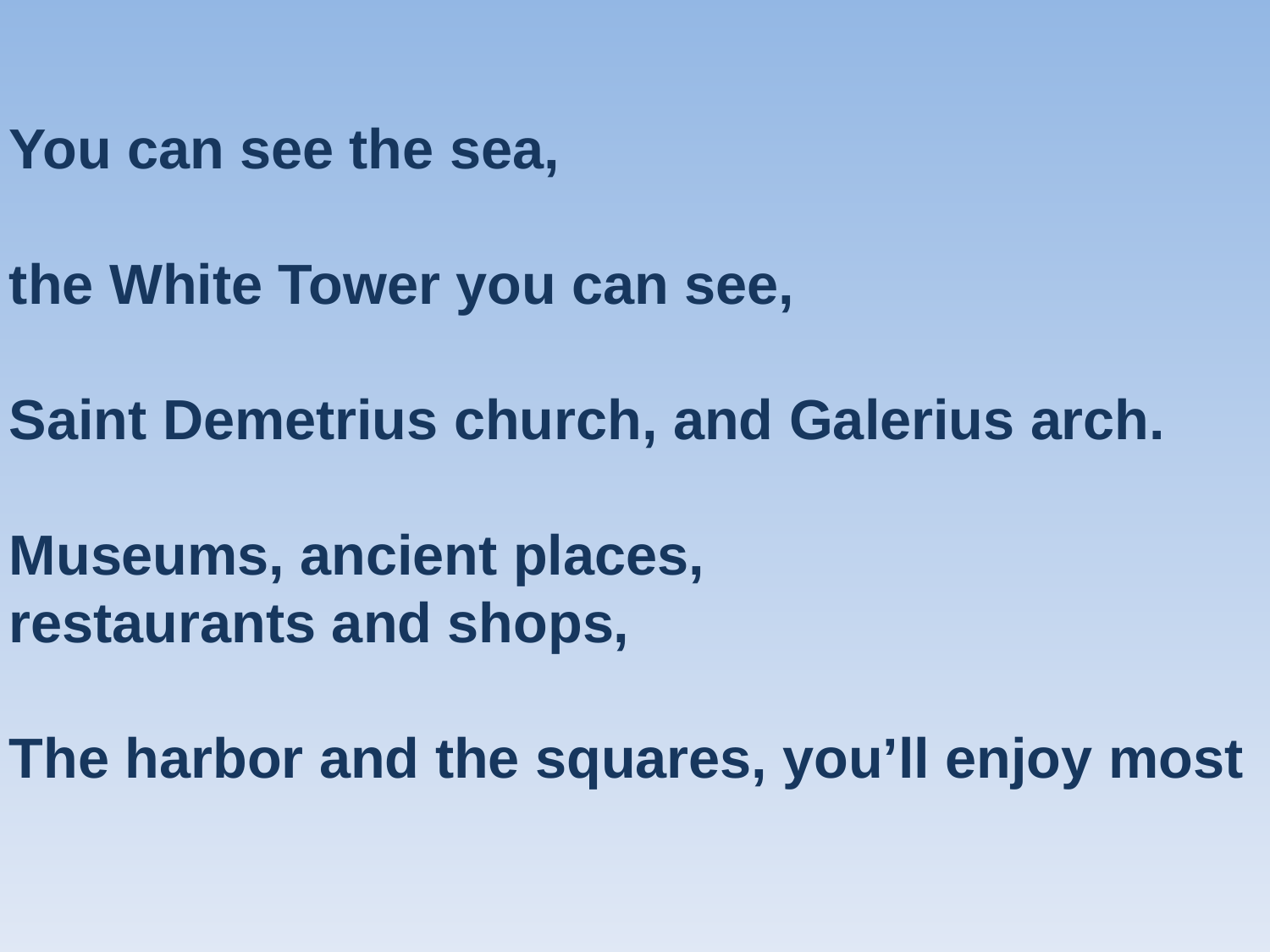

You can see the sea,

the White Tower you can see,

Saint Demetrius church, and Galerius arch.

Museums, ancient places,
restaurants and shops,

The harbor and the squares, you’ll enjoy most